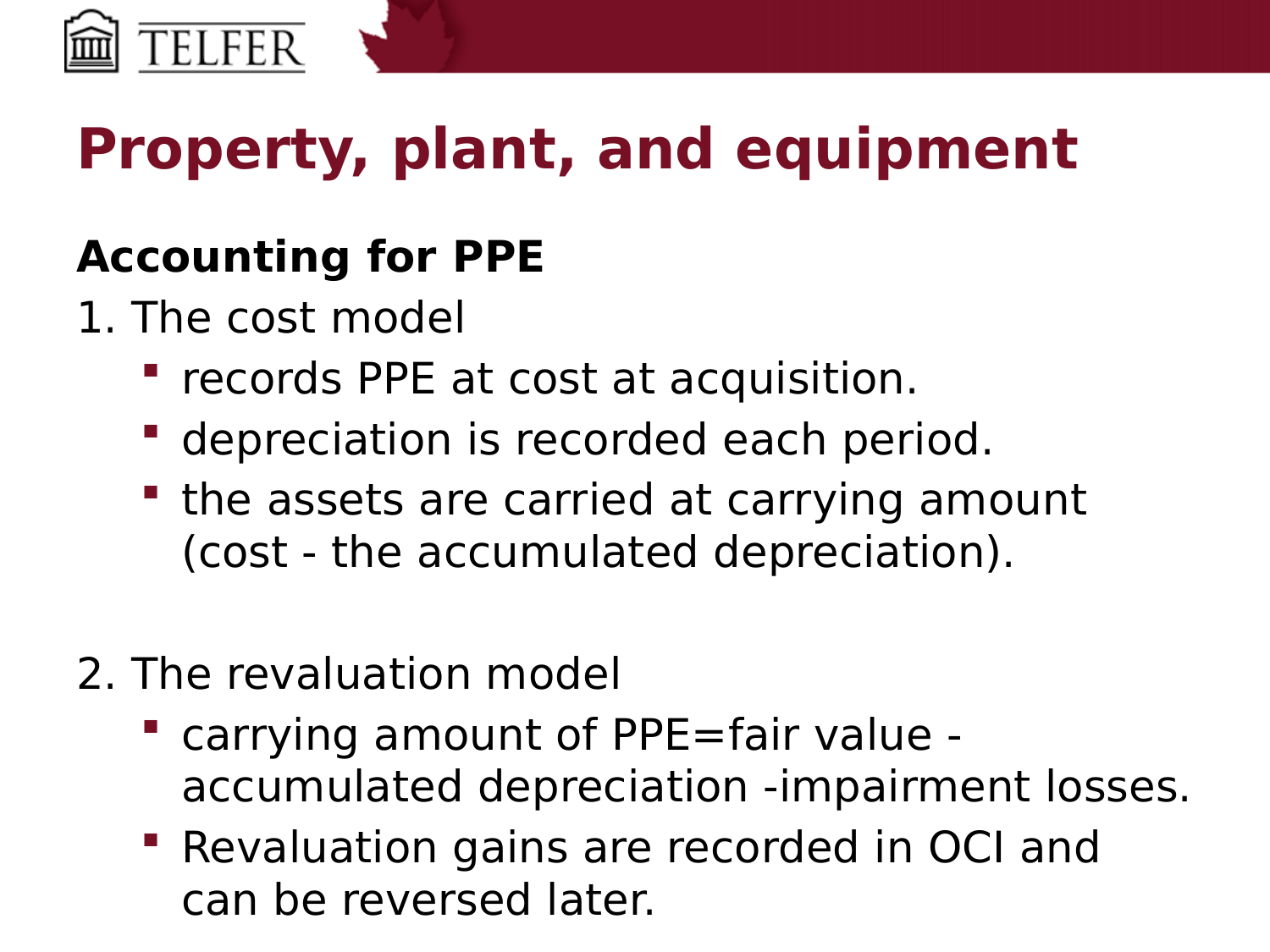

# Property, plant, and equipment
Accounting for PPE
1. The cost model
records PPE at cost at acquisition.
depreciation is recorded each period.
the assets are carried at carrying amount (cost - the accumulated depreciation).

2. The revaluation model
carrying amount of PPE=fair value -accumulated depreciation -impairment losses.
Revaluation gains are recorded in OCI and can be reversed later.